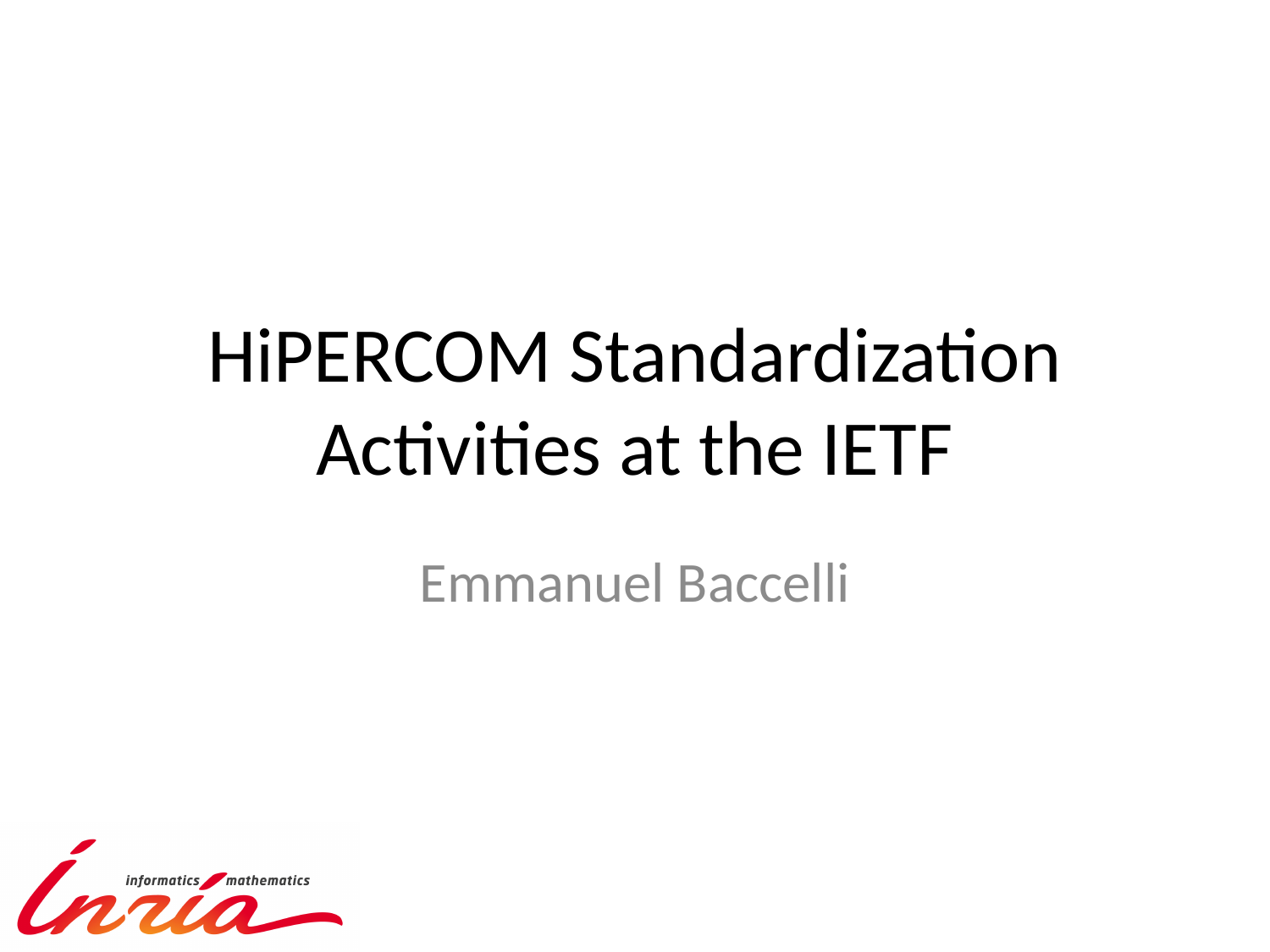

# HiPERCOM Standardization Activities at the IETF
Emmanuel Baccelli